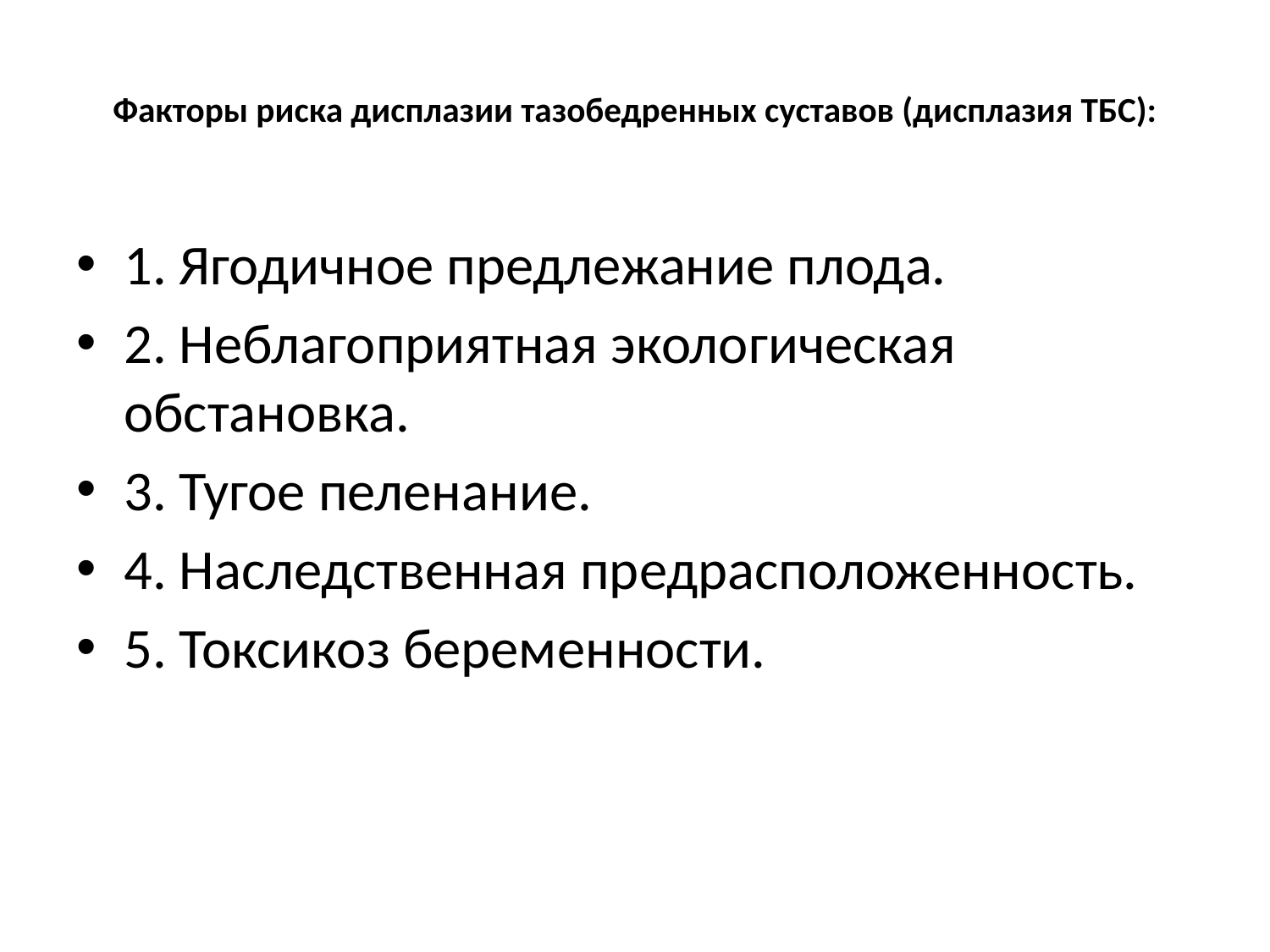

# Факторы риска дисплазии тазобедренных суставов (дисплазия ТБС):
1. Ягодичное предлежание плода.
2. Неблагоприятная экологическая обстановка.
3. Тугое пеленание.
4. Наследственная предрасположенность.
5. Токсикоз беременности.